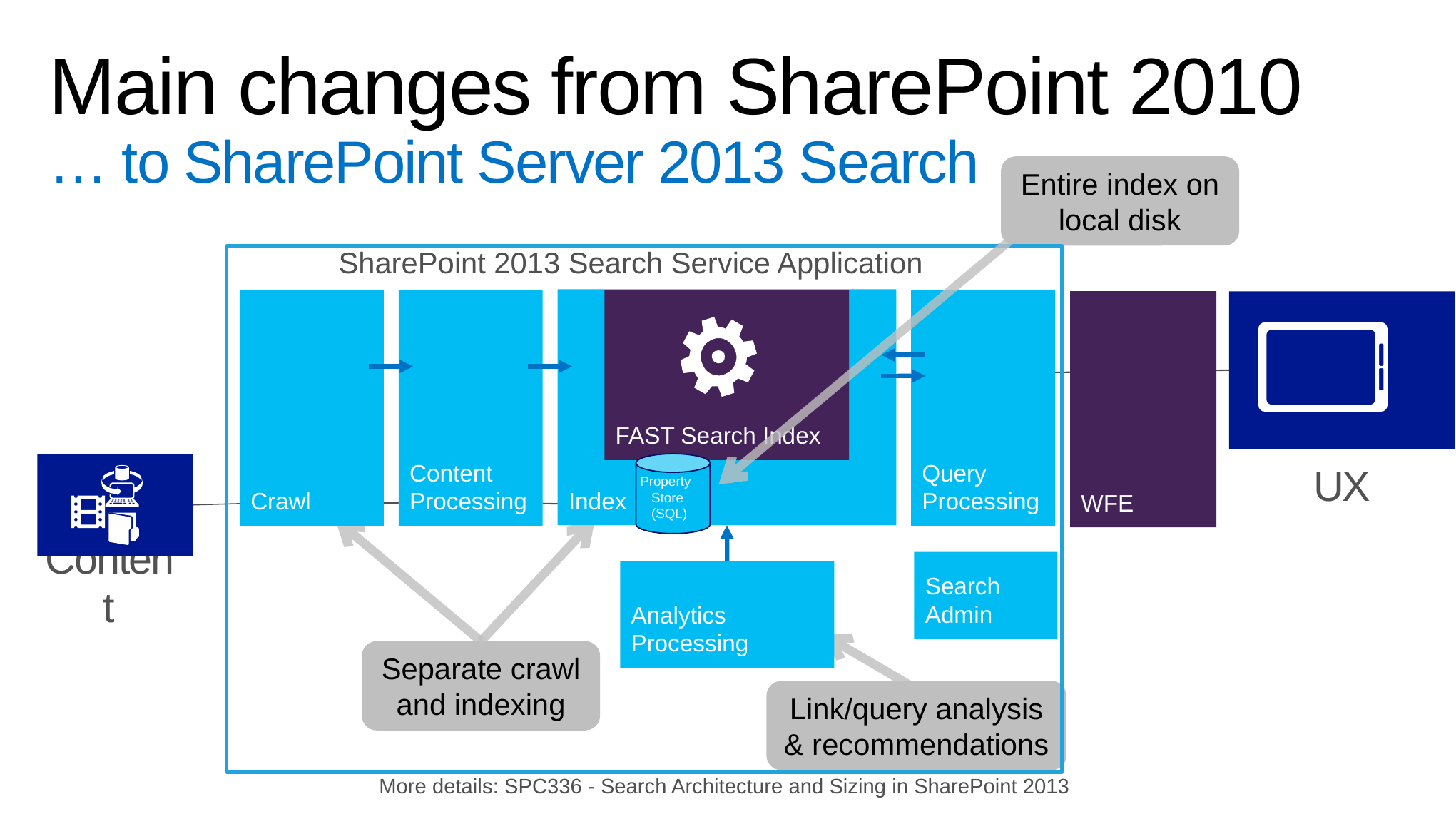

# Main changes from SharePoint 2010 … to SharePoint Server 2013 Search
Entire index on local disk
SharePoint 2013 Search Service Application

Index
FAST Search Index
Crawl
Content
Processing
Query
Processing

UX
WFE

Content

Property
   Store
   (SQL)
Separate crawl and indexing
Search
Admin
Analytics
Processing
Link/query analysis & recommendations
More details: SPC336 - Search Architecture and Sizing in SharePoint 2013